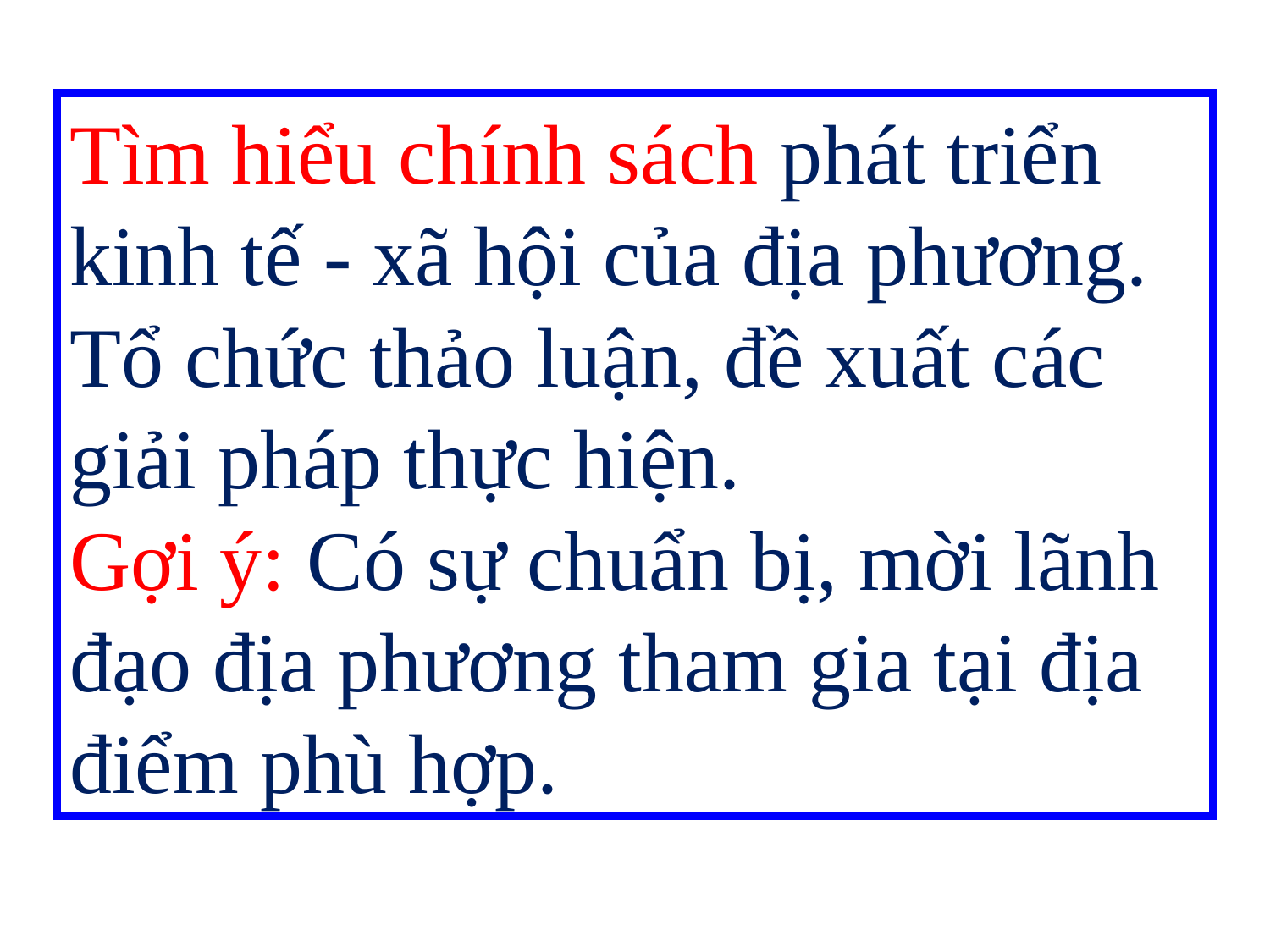

Tìm hiểu chính sách phát triển kinh tế - xã hội của địa phương. Tổ chức thảo luận, đề xuất các giải pháp thực hiện.
Gợi ý: Có sự chuẩn bị, mời lãnh đạo địa phương tham gia tại địa điểm phù hợp.